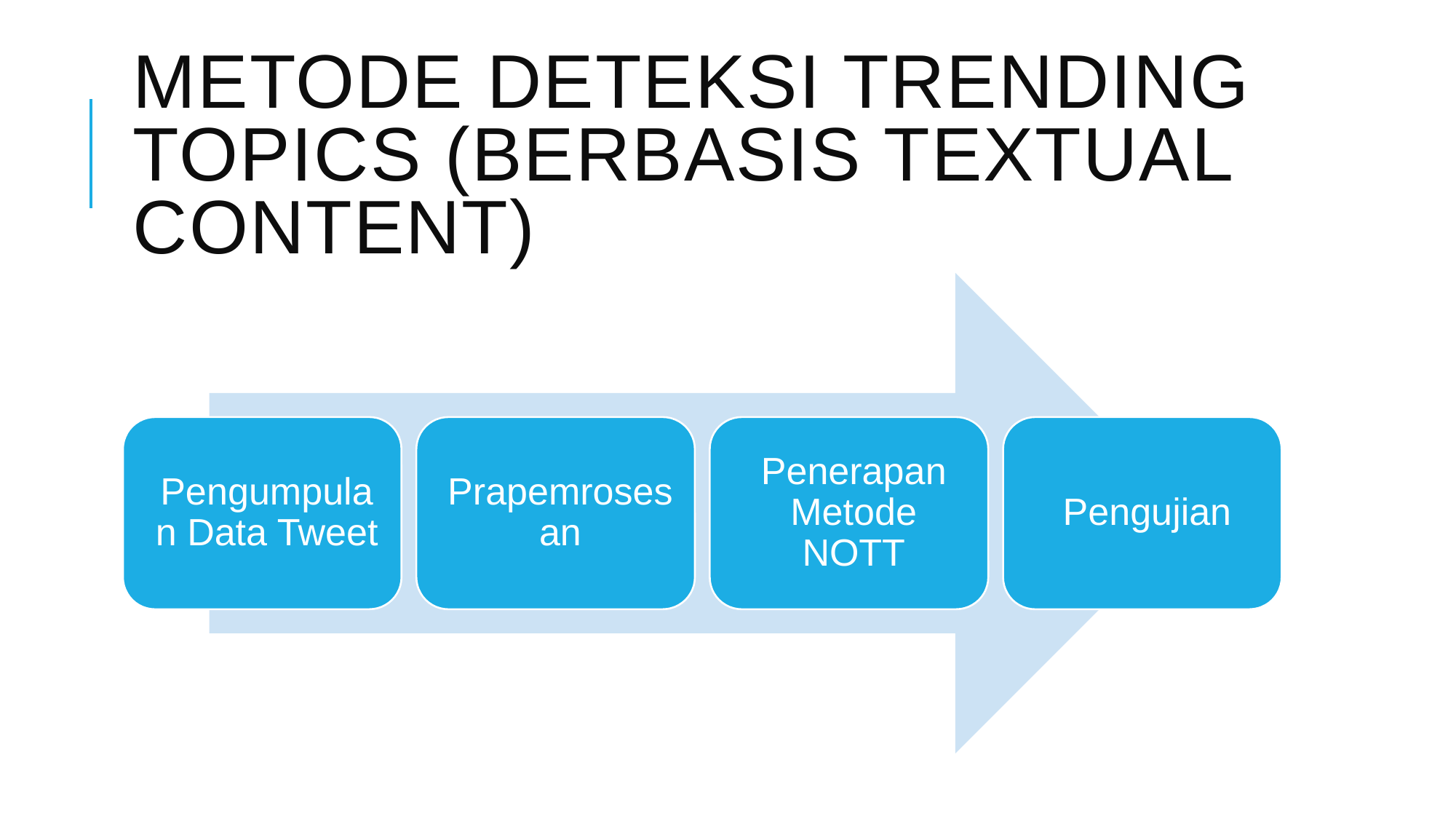

# METODE DETEKSI TRENDING TOPICS (Berbasis textual content)
Pengumpulan Data Tweet
Prapemrosesan
Penerapan Metode NOTT
Pengujian